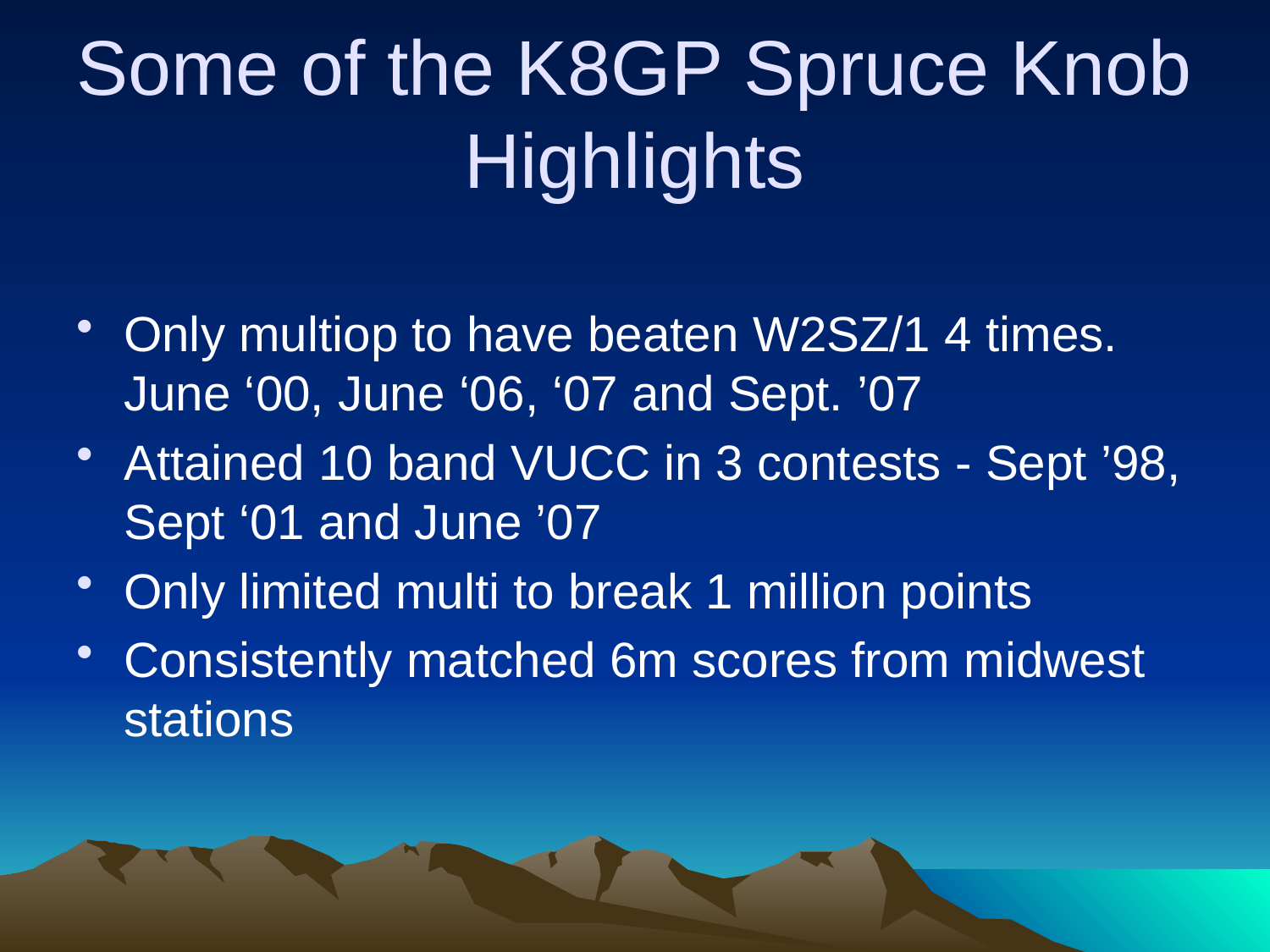

# Some of the K8GP Spruce Knob Highlights
Only multiop to have beaten W2SZ/1 4 times. June ‘00, June ‘06, ‘07 and Sept. ’07
Attained 10 band VUCC in 3 contests - Sept ’98, Sept ‘01 and June ’07
Only limited multi to break 1 million points
Consistently matched 6m scores from midwest stations